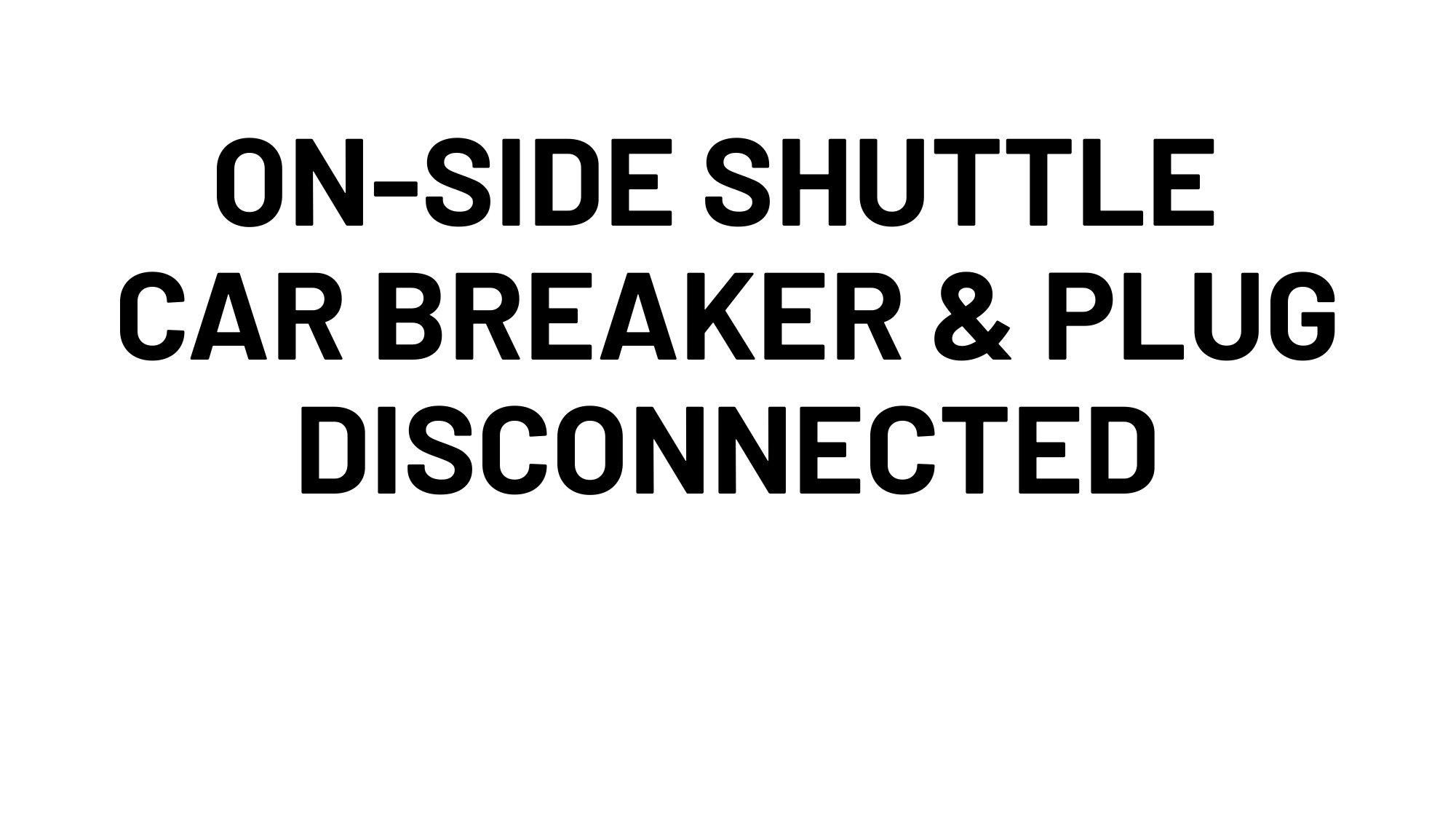

# ON-SIDE SHUTTLE CAR BREAKER & PLUG DISCONNECTED